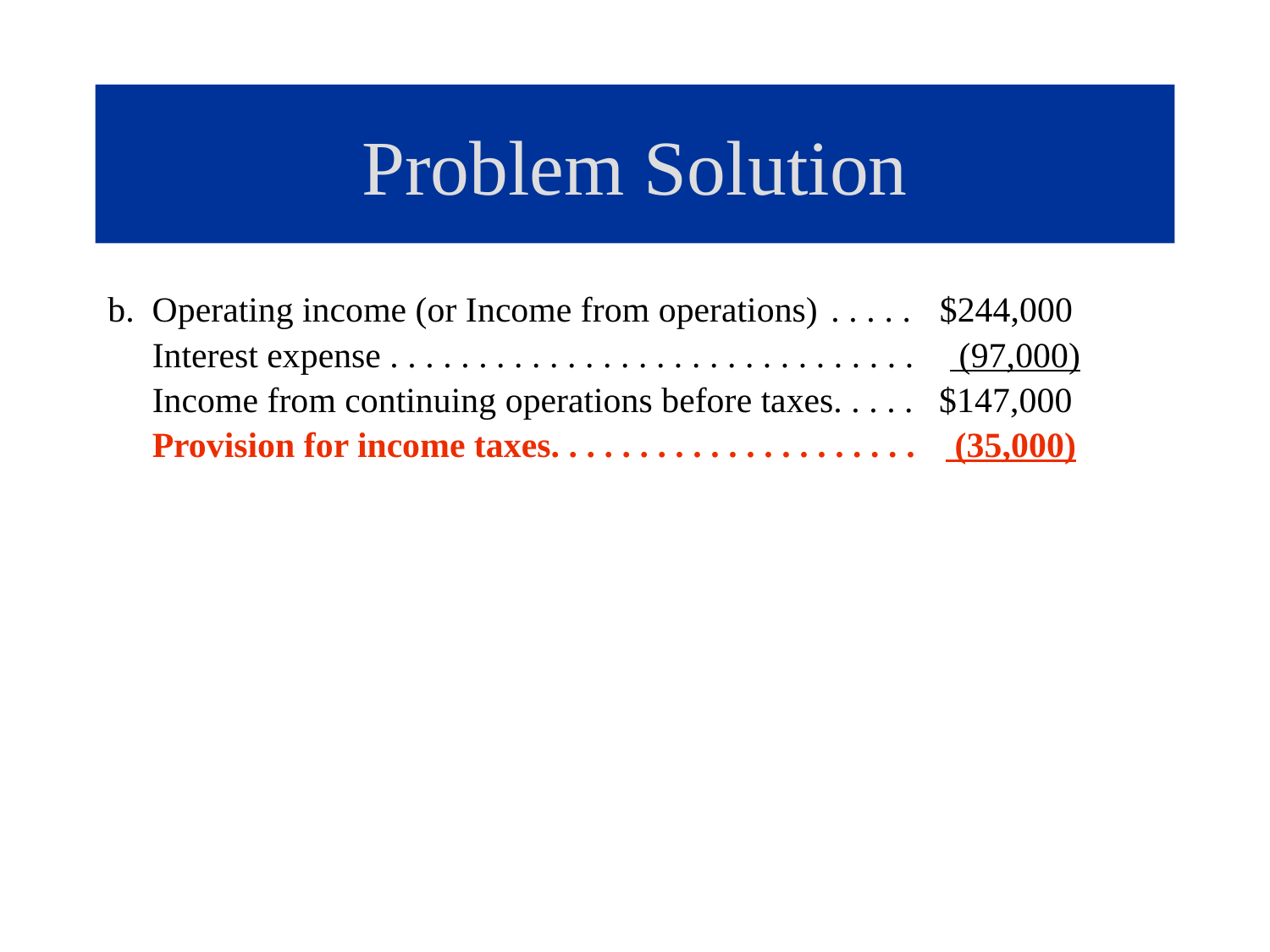

# Problem Solution

b.  Operating income (or Income from operations)  . . . . .     $244,000
     Interest expense . . . . . . . . . . . . . . . . . . . . . . . . . . . . . .     (97,000)
     Income from continuing operations before taxes. . . . .    $147,000
     Provision for income taxes. . . . . . . . . . . . . . . . . . . . .     (35,000)